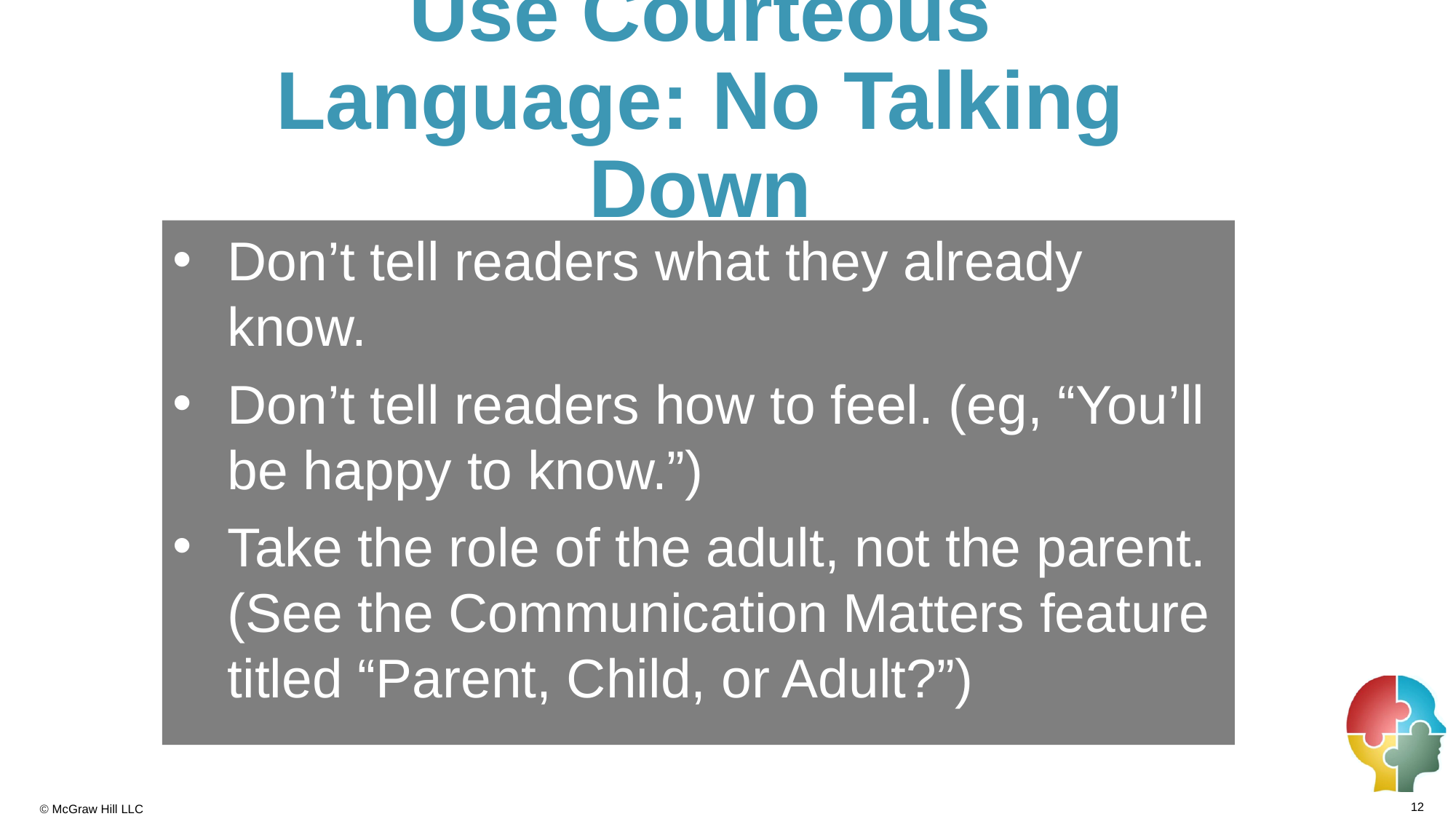

# Use Courteous Language: No Talking Down
Don’t tell readers what they already know.
Don’t tell readers how to feel. (eg, “You’ll be happy to know.”)
Take the role of the adult, not the parent. (See the Communication Matters feature titled “Parent, Child, or Adult?”)
12